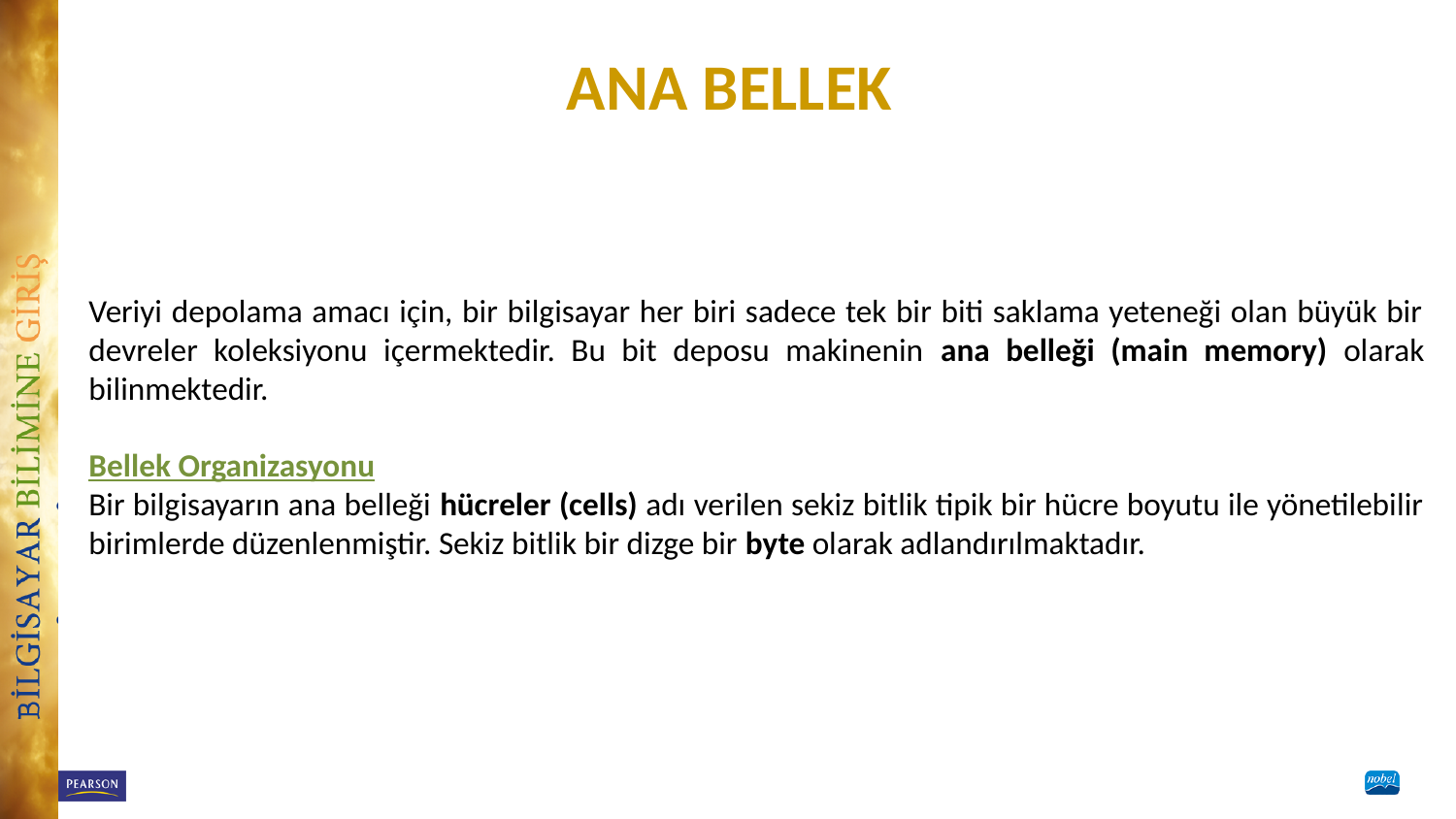

# ANA BELLEK
Veriyi depolama amacı için, bir bilgisayar her biri sadece tek bir biti saklama yeteneği olan büyük bir devreler koleksiyonu içermektedir. Bu bit deposu makinenin ana belleği (main memory) olarak bilinmektedir.
Bellek Organizasyonu
Bir bilgisayarın ana belleği hücreler (cells) adı verilen sekiz bitlik tipik bir hücre boyutu ile yönetilebilir birimlerde düzenlenmiştir. Sekiz bitlik bir dizge bir byte olarak adlandırılmaktadır.